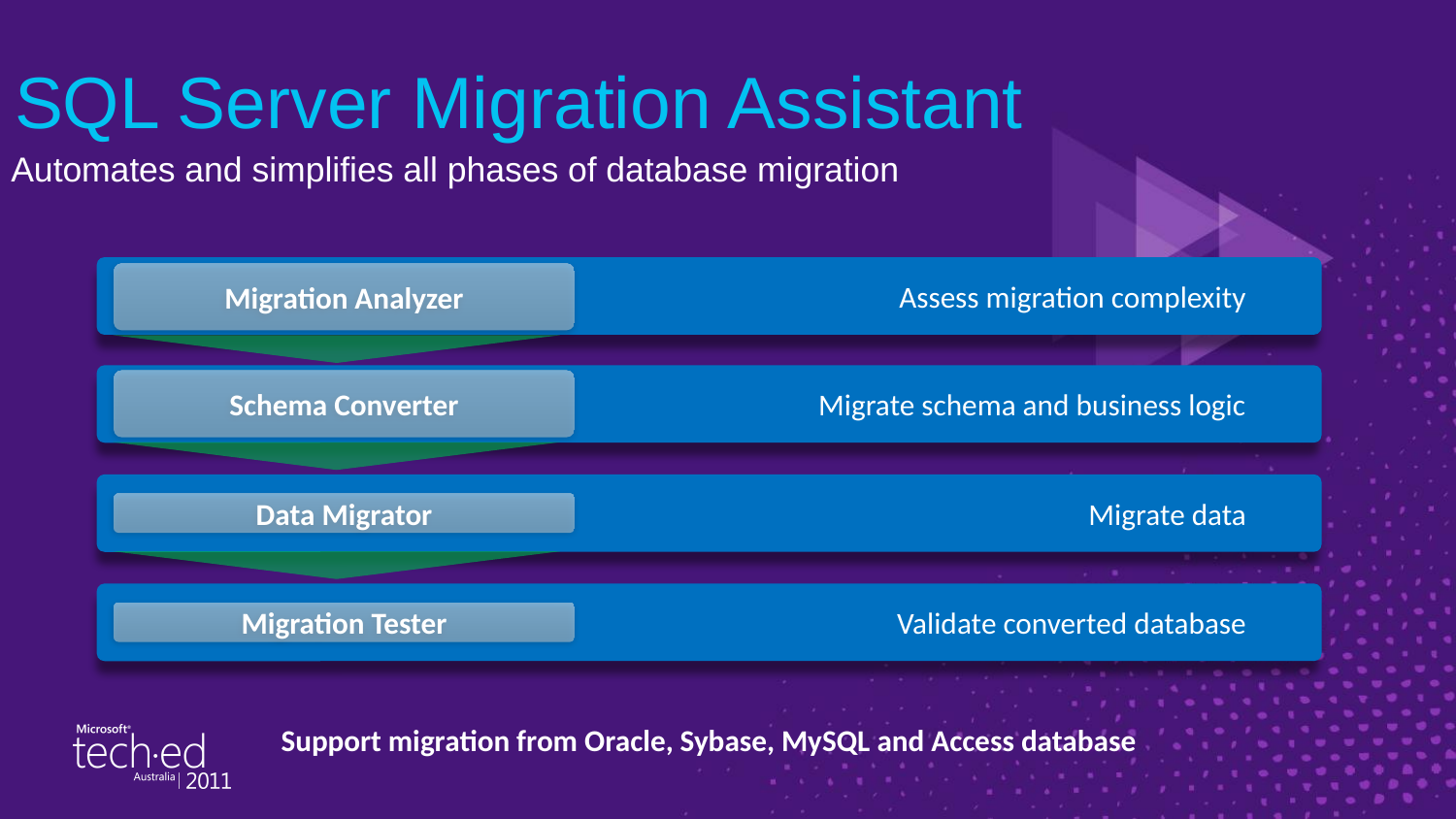

SQL Server Migration Assistant
Automates and simplifies all phases of database migration
Assess migration complexity
Migration Analyzer

Migrate schema and business logic
Schema Converter

Migrate data
Data Migrator

Validate converted database
Migration Tester
Support migration from Oracle, Sybase, MySQL and Access database